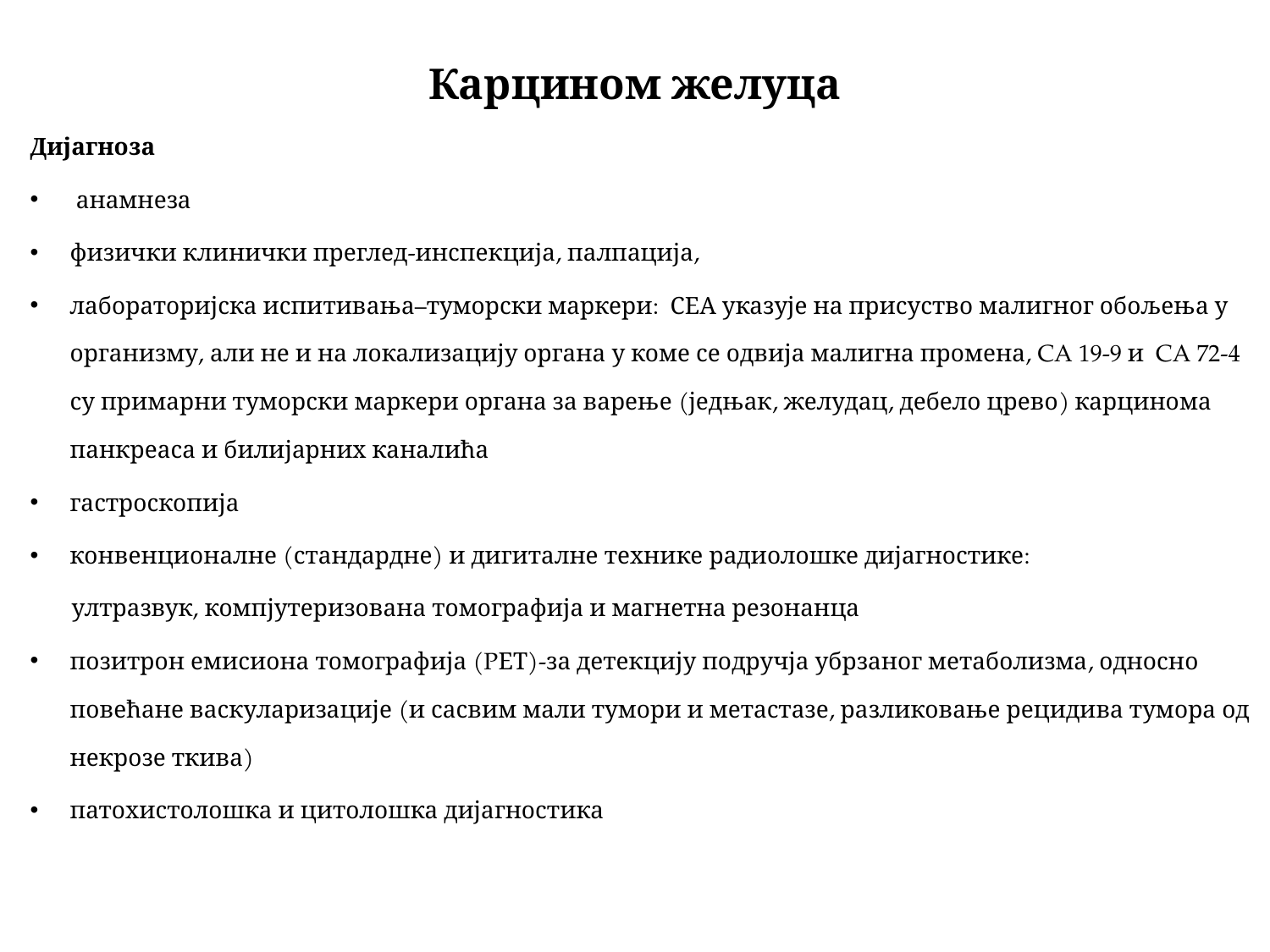

# Карцином желуца
Дијагноза
 анамнеза
физички клинички преглед-инспекција, палпација,
лабораторијска испитивања–туморски маркери:  СЕА указује на присуство малигног обољења у организму, али не и на локализацију органа у коме се одвија малигна промена, CA 19-9 и  CA 72-4 су примарни туморски маркери органа за варење (једњак, желудац, дебело црево) карцинома панкреаса и билијарних каналића
гастроскопија
конвенционалне (стандардне) и дигиталне технике радиолошке дијагностике:
       ултразвук, компјутеризована томографија и магнетна резонанца
позитрон емисиона томографија (PЕТ)-за детекцију подручја убрзаног метаболизма, односно повећане васкуларизације (и сасвим мали тумори и метастазе, разликовање рецидива тумора од некрозе ткива)
патохистолошка и цитолошка дијагностика